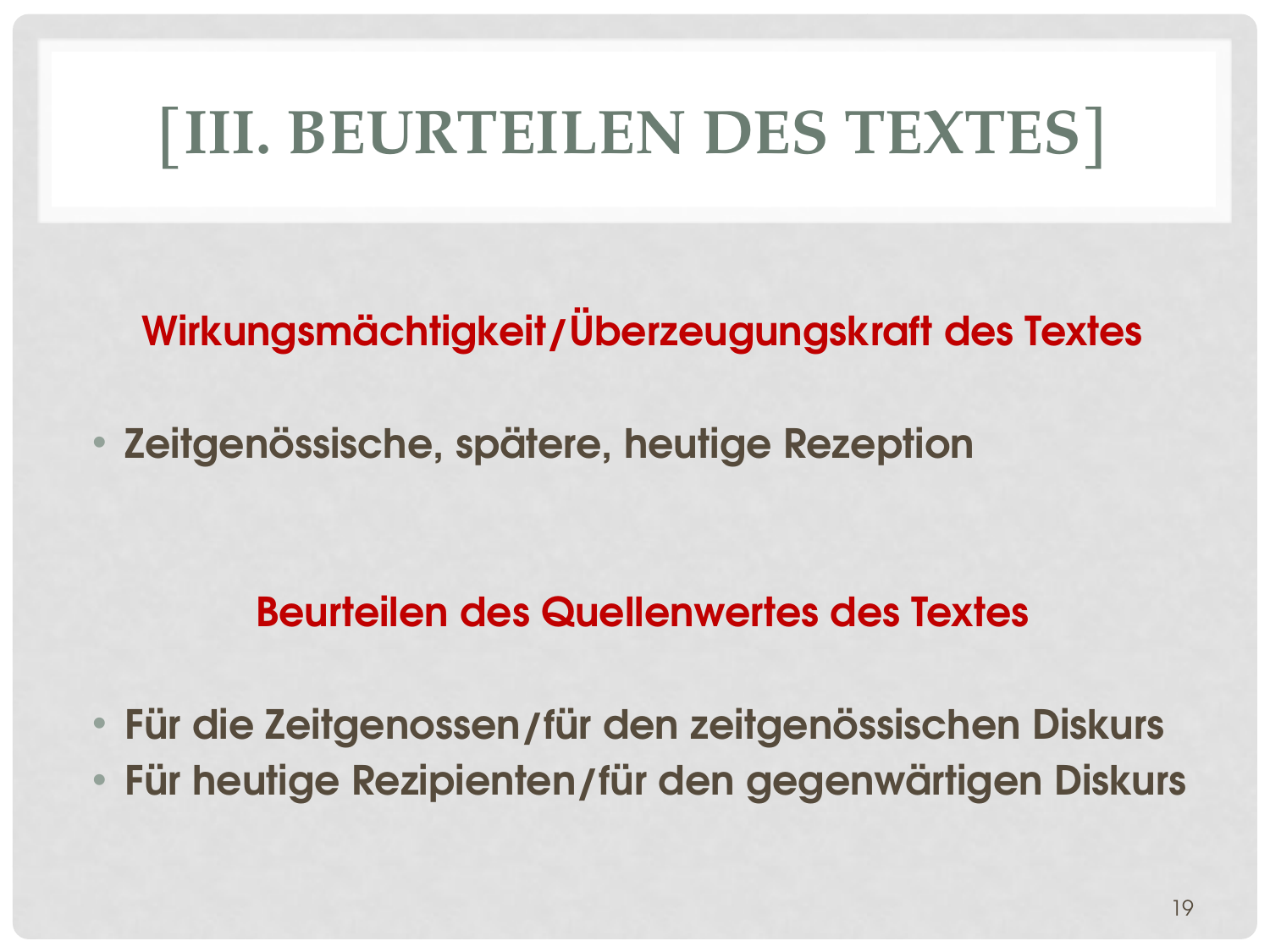

# [III. Beurteilen des Textes]

Wirkungsmächtigkeit/Überzeugungskraft des Textes

Zeitgenössische, spätere, heutige Rezeption

Beurteilen des Quellenwertes des Textes

Für die Zeitgenossen/für den zeitgenössischen Diskurs
Für heutige Rezipienten/für den gegenwärtigen Diskurs

19